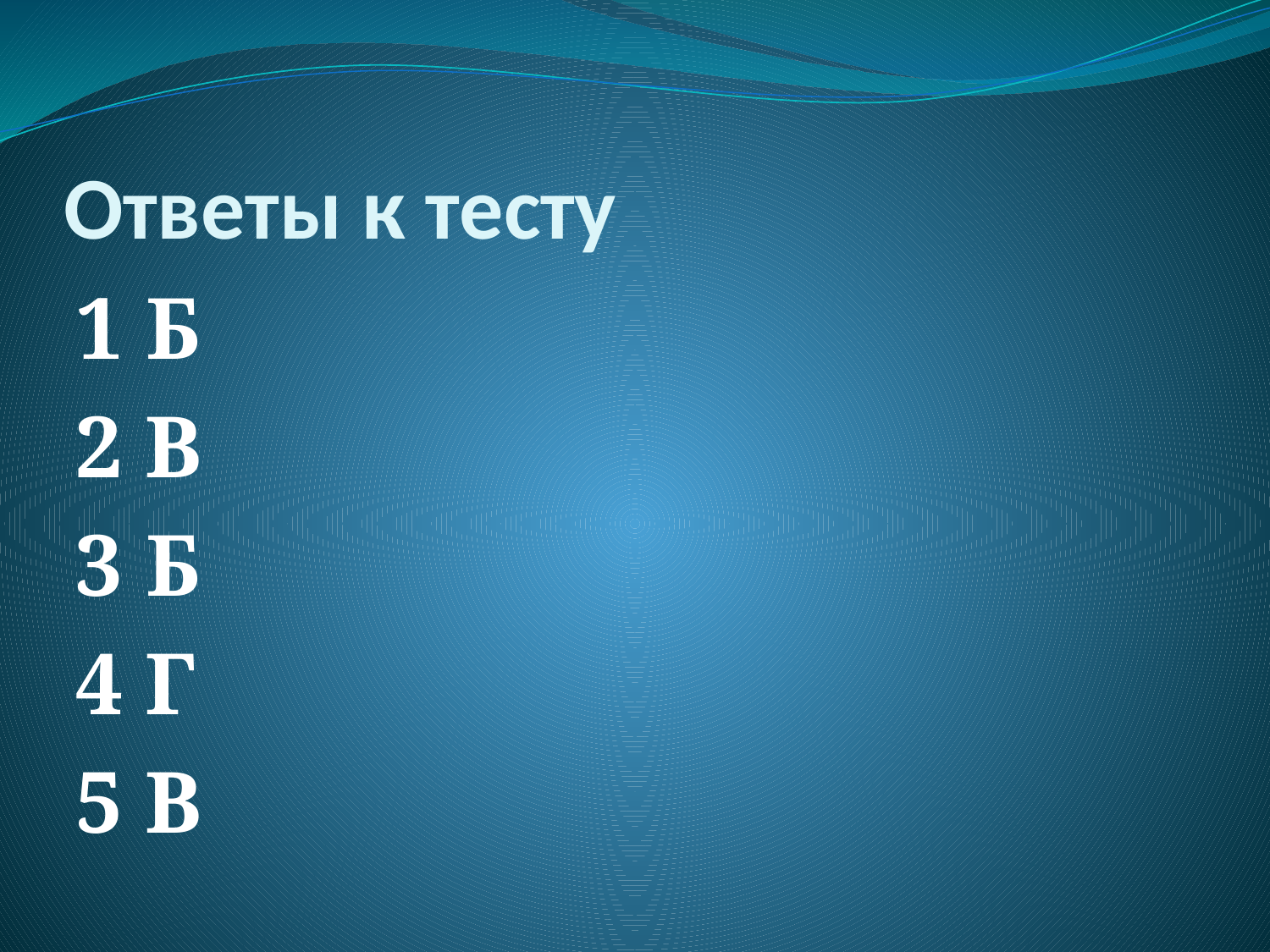

# Ответы к тесту
1 Б
2 В
3 Б
4 Г
5 В